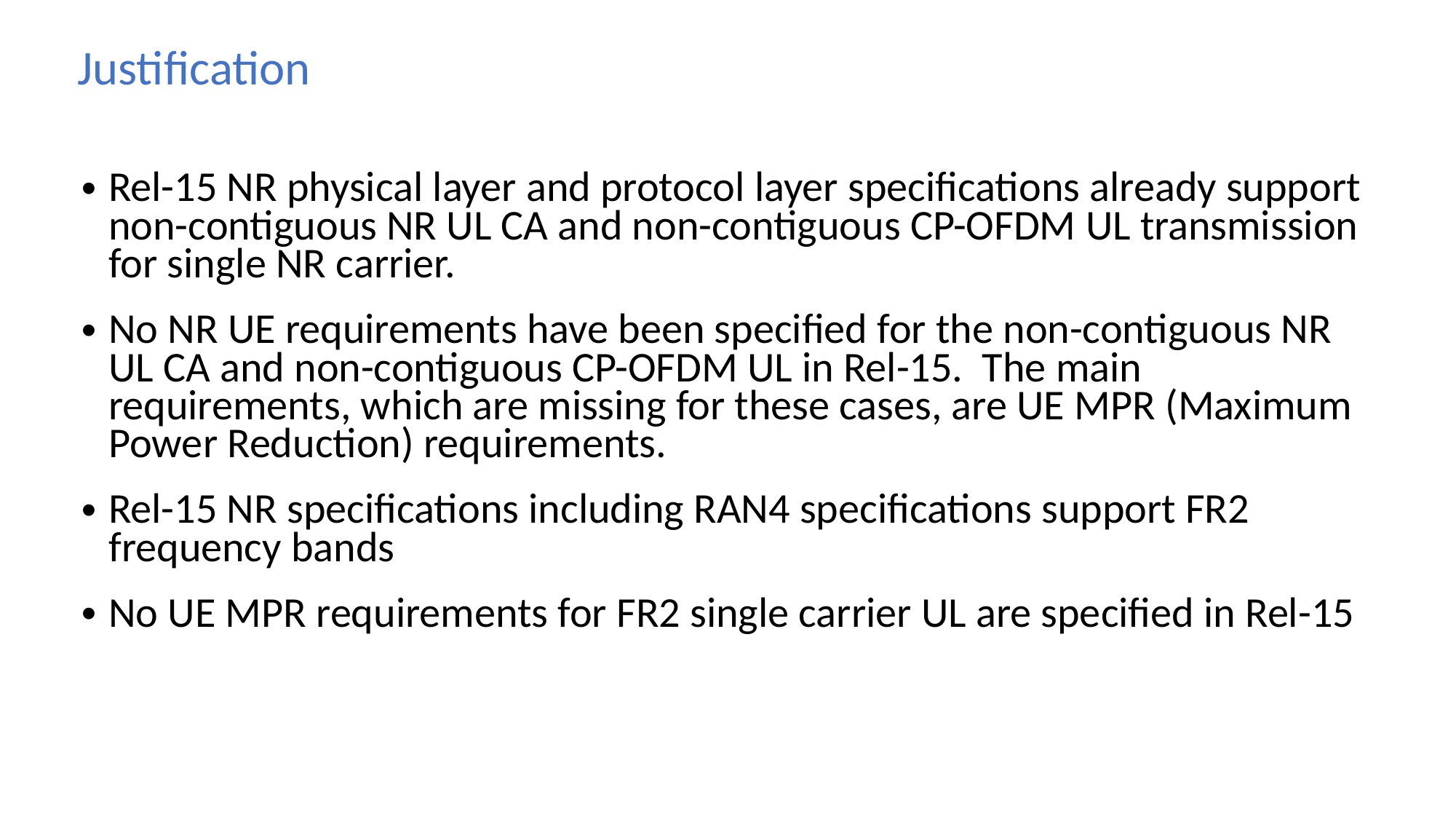

# Justification

Rel-15 NR physical layer and protocol layer specifications already support non-contiguous NR UL CA and non-contiguous CP-OFDM UL transmission for single NR carrier.
No NR UE requirements have been specified for the non-contiguous NR UL CA and non-contiguous CP-OFDM UL in Rel-15.  The main requirements, which are missing for these cases, are UE MPR (Maximum Power Reduction) requirements.
Rel-15 NR specifications including RAN4 specifications support FR2 frequency bands
No UE MPR requirements for FR2 single carrier UL are specified in Rel-15